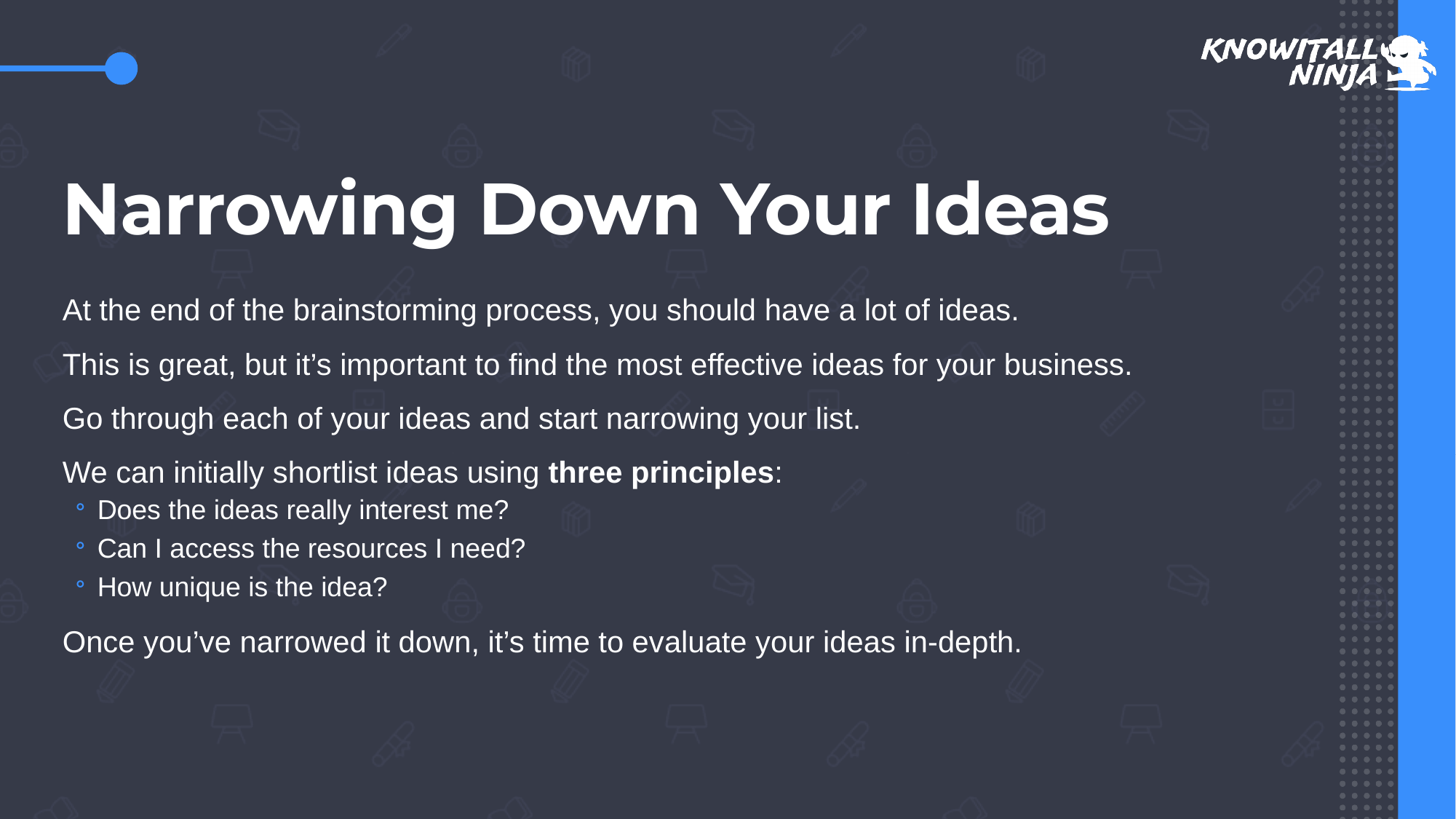

# Narrowing Down Your Ideas
At the end of the brainstorming process, you should have a lot of ideas.
This is great, but it’s important to find the most effective ideas for your business.
Go through each of your ideas and start narrowing your list.
We can initially shortlist ideas using three principles:
Does the ideas really interest me?
Can I access the resources I need?
How unique is the idea?
Once you’ve narrowed it down, it’s time to evaluate your ideas in-depth.